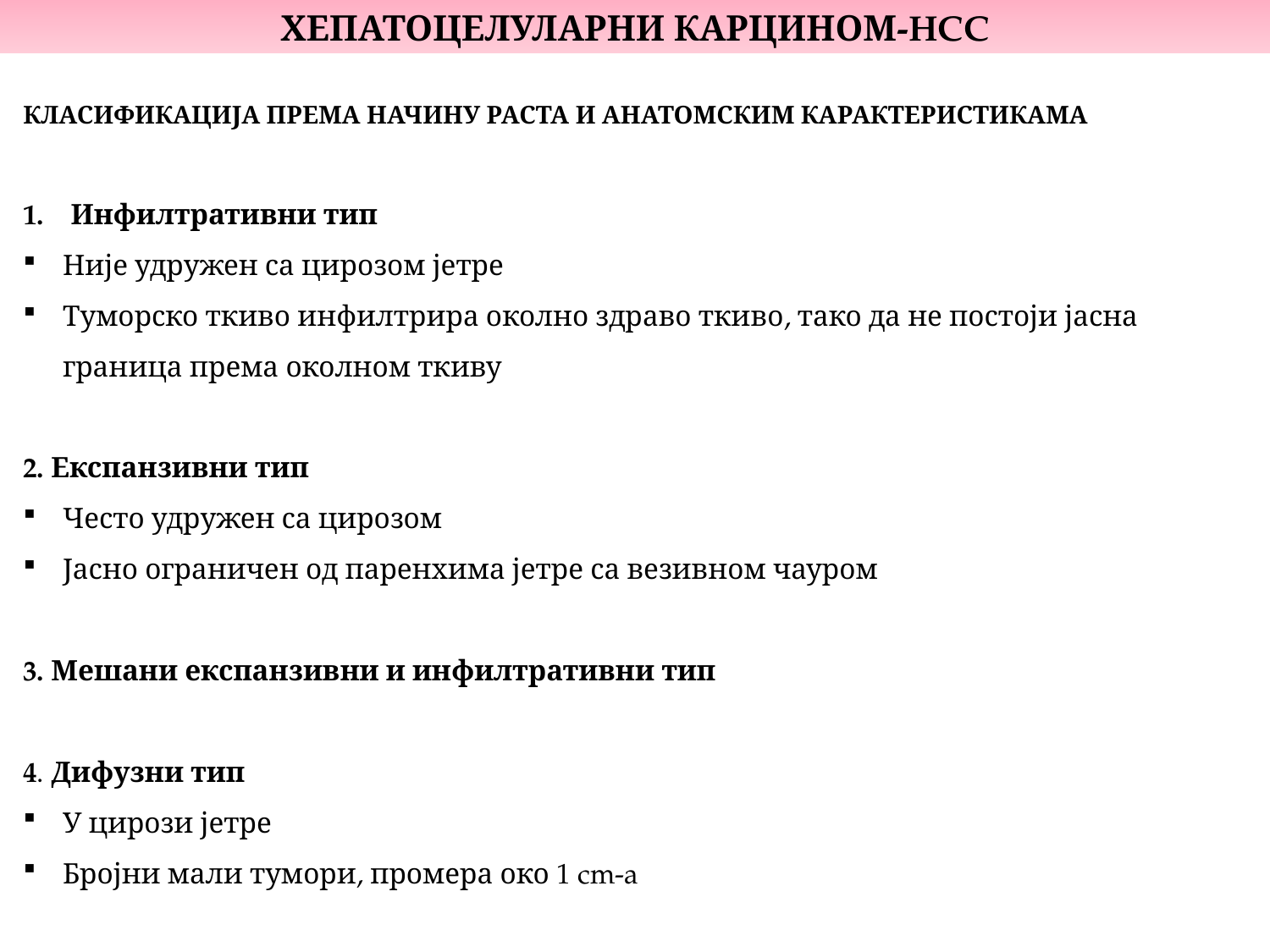

ХЕПАТОЦЕЛУЛАРНИ КАРЦИНОМ-HCC
КЛАСИФИКАЦИЈА ПРЕМА НАЧИНУ РАСТА И АНАТОМСКИМ КАРАКТЕРИСТИКАМА

Инфилтративни тип
Није удружен са цирозом јетре
Туморско ткиво инфилтрира околно здраво ткиво, тако да не постоји јасна граница према околном ткиву

2. Експанзивни тип
Често удружен са цирозом
Јасно ограничен од паренхима јетре са везивном чауром

3. Мешани експанзивни и инфилтративни тип

4. Дифузни тип
У цирози јетре
Бројни мали тумори, промера око 1 cm-a